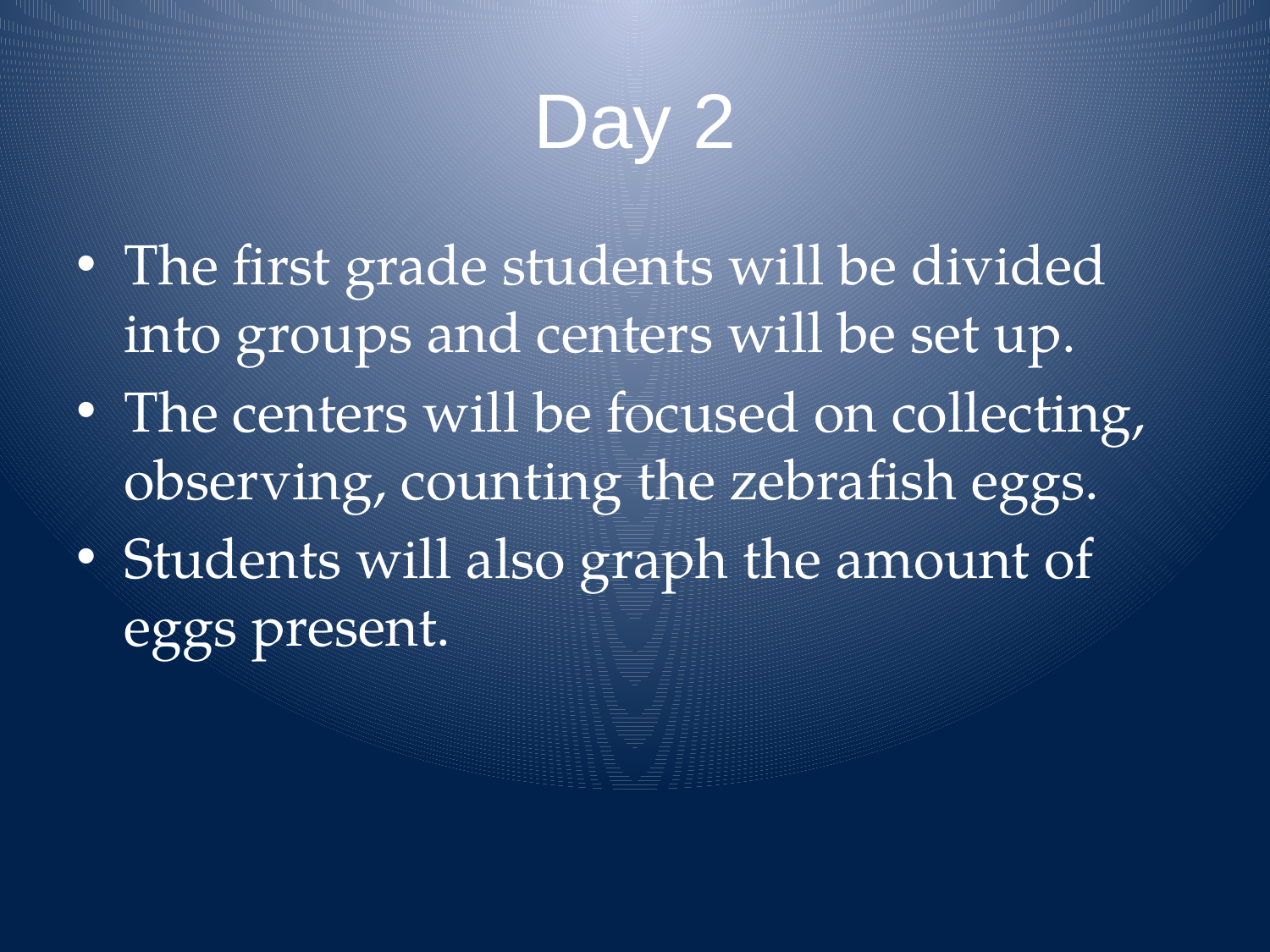

# Day 2
The first grade students will be divided into groups and centers will be set up.
The centers will be focused on collecting, observing, counting the zebrafish eggs.
Students will also graph the amount of eggs present.